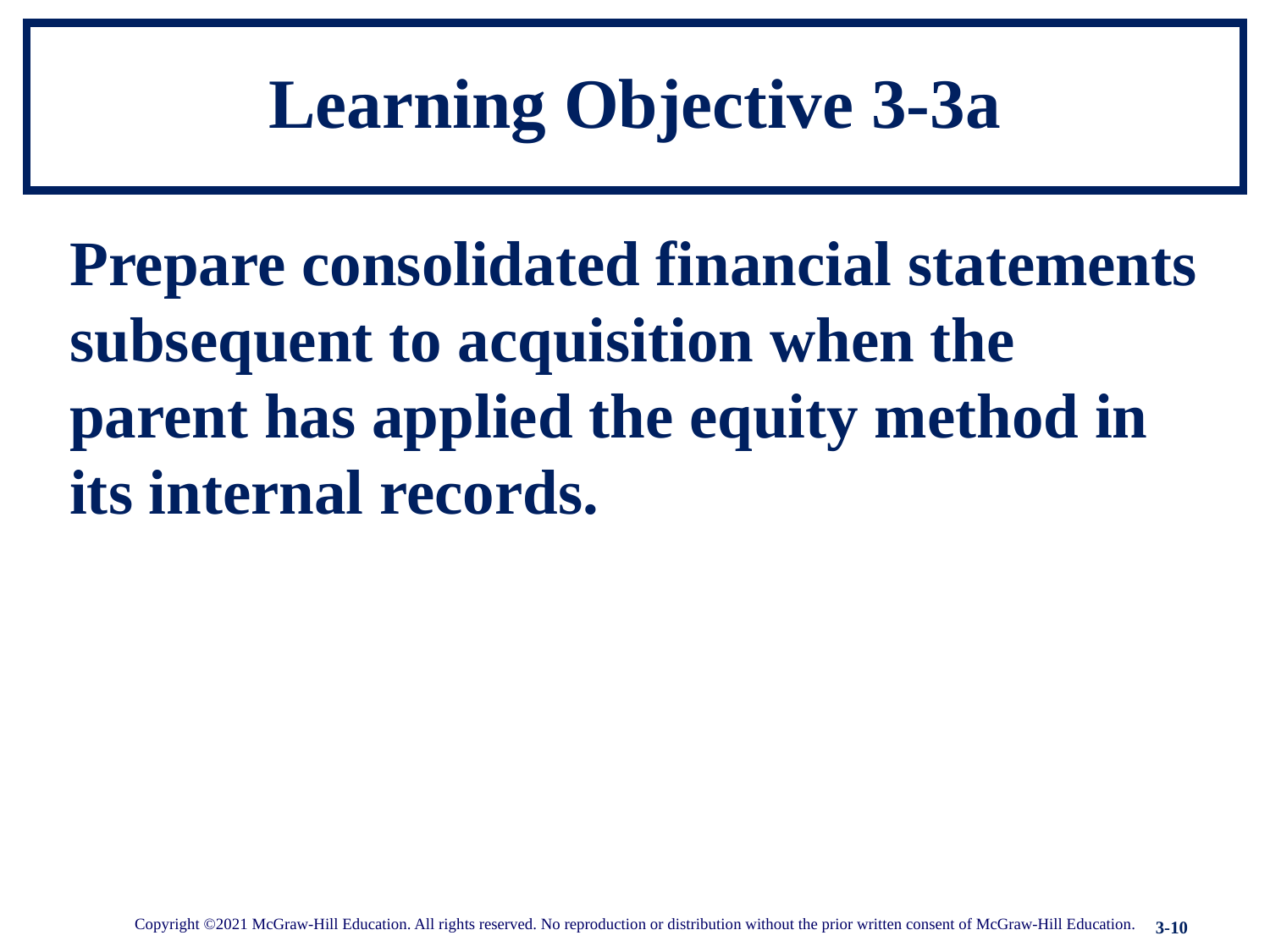

# Learning Objective 3-3a
Prepare consolidated financial statements subsequent to acquisition when the parent has applied the equity method in its internal records.
Copyright ©2021 McGraw-Hill Education. All rights reserved. No reproduction or distribution without the prior written consent of McGraw-Hill Education.
3-10